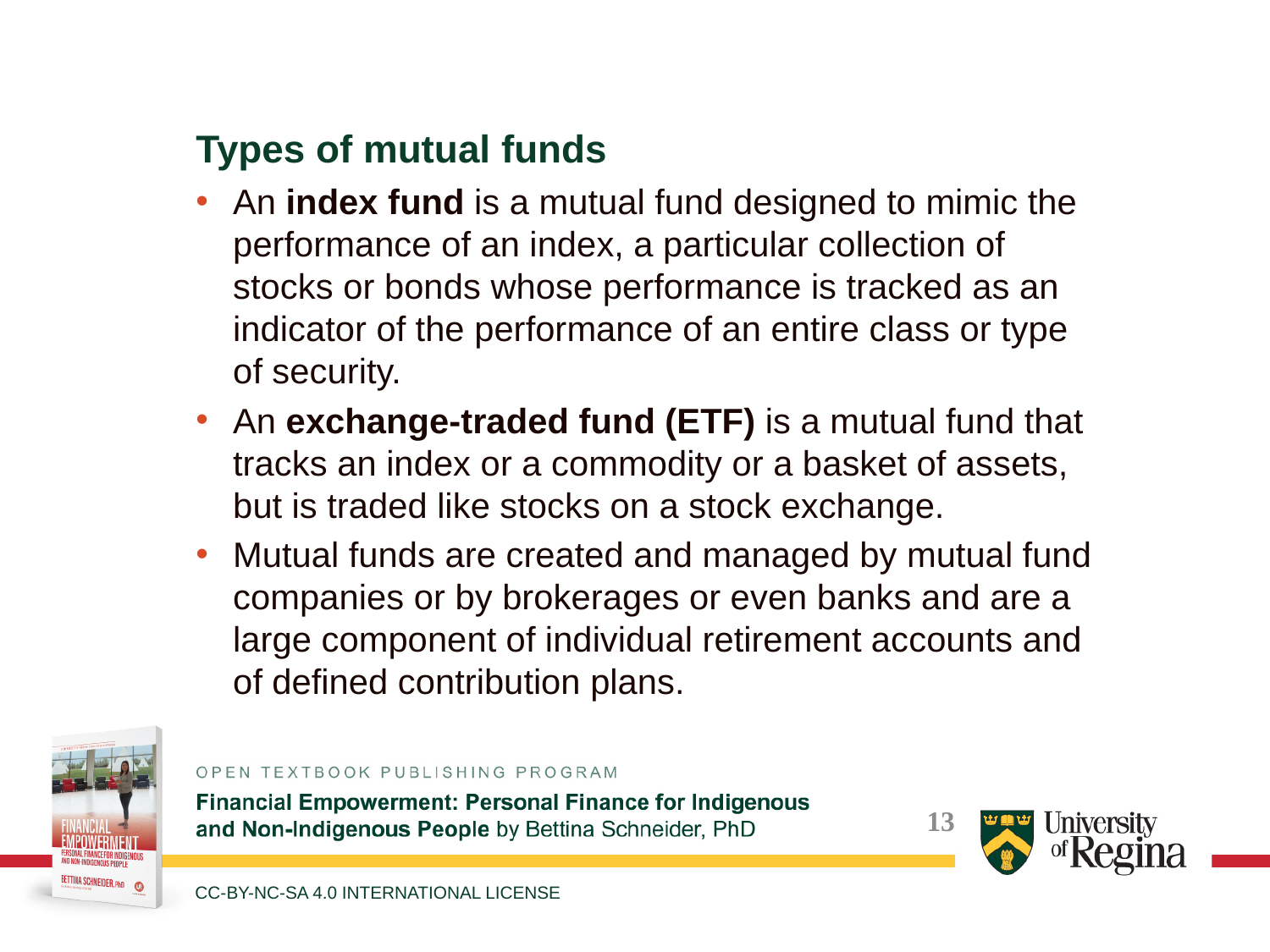

Types of mutual funds
An index fund is a mutual fund designed to mimic the performance of an index, a particular collection of stocks or bonds whose performance is tracked as an indicator of the performance of an entire class or type of security.
An exchange-traded fund (ETF) is a mutual fund that tracks an index or a commodity or a basket of assets, but is traded like stocks on a stock exchange.
Mutual funds are created and managed by mutual fund companies or by brokerages or even banks and are a large component of individual retirement accounts and of defined contribution plans.
CC-BY-NC-SA 4.0 INTERNATIONAL LICENSE